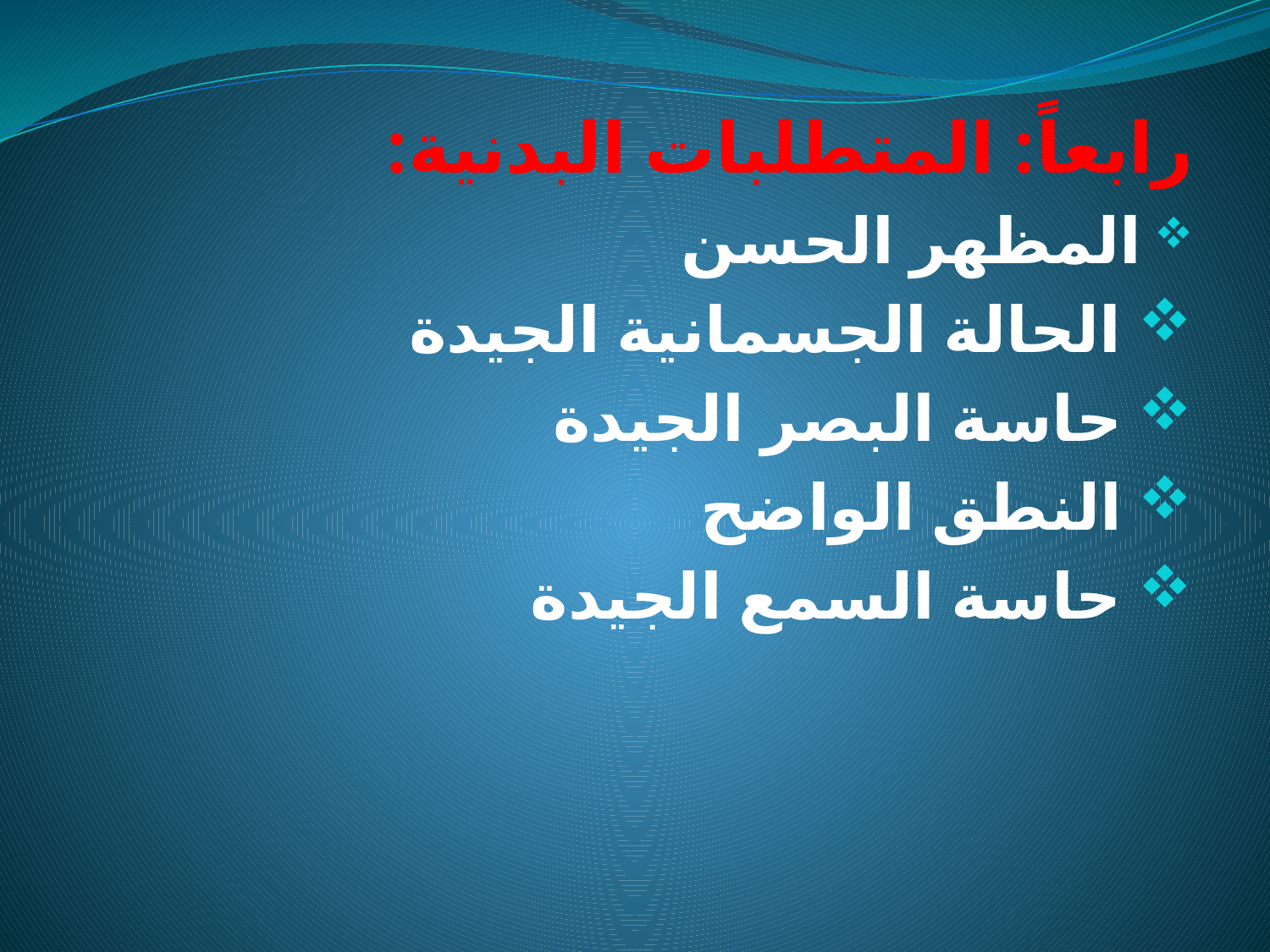

رابعاً: المتطلبات البدنية:
 المظهر الحسن
 الحالة الجسمانية الجيدة
 حاسة البصر الجيدة
 النطق الواضح
 حاسة السمع الجيدة